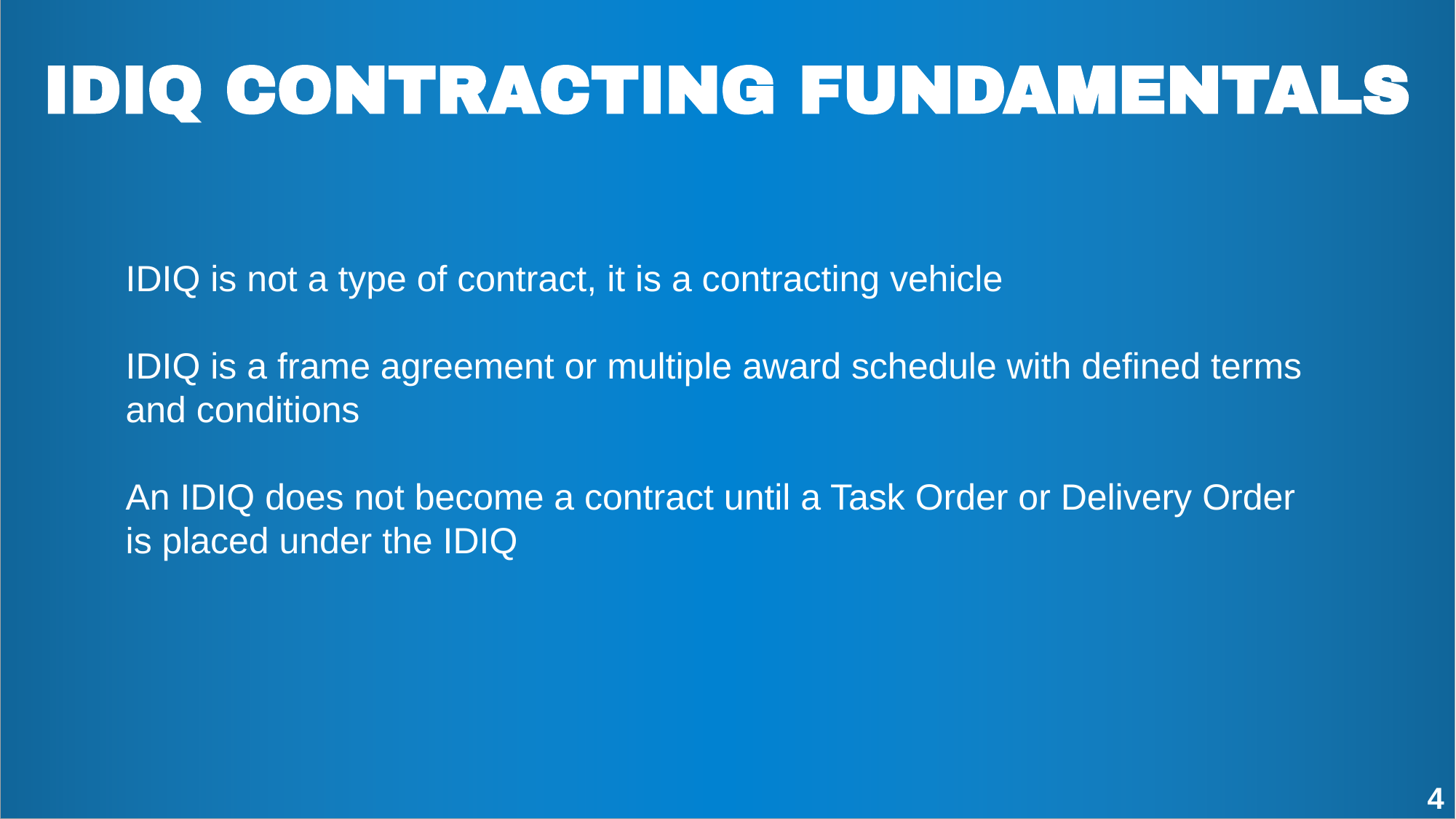

IDIQ CONTRACTING FUNDAMENTALS
IDIQ is not a type of contract, it is a contracting vehicle
IDIQ is a frame agreement or multiple award schedule with defined terms and conditions
An IDIQ does not become a contract until a Task Order or Delivery Order is placed under the IDIQ
4